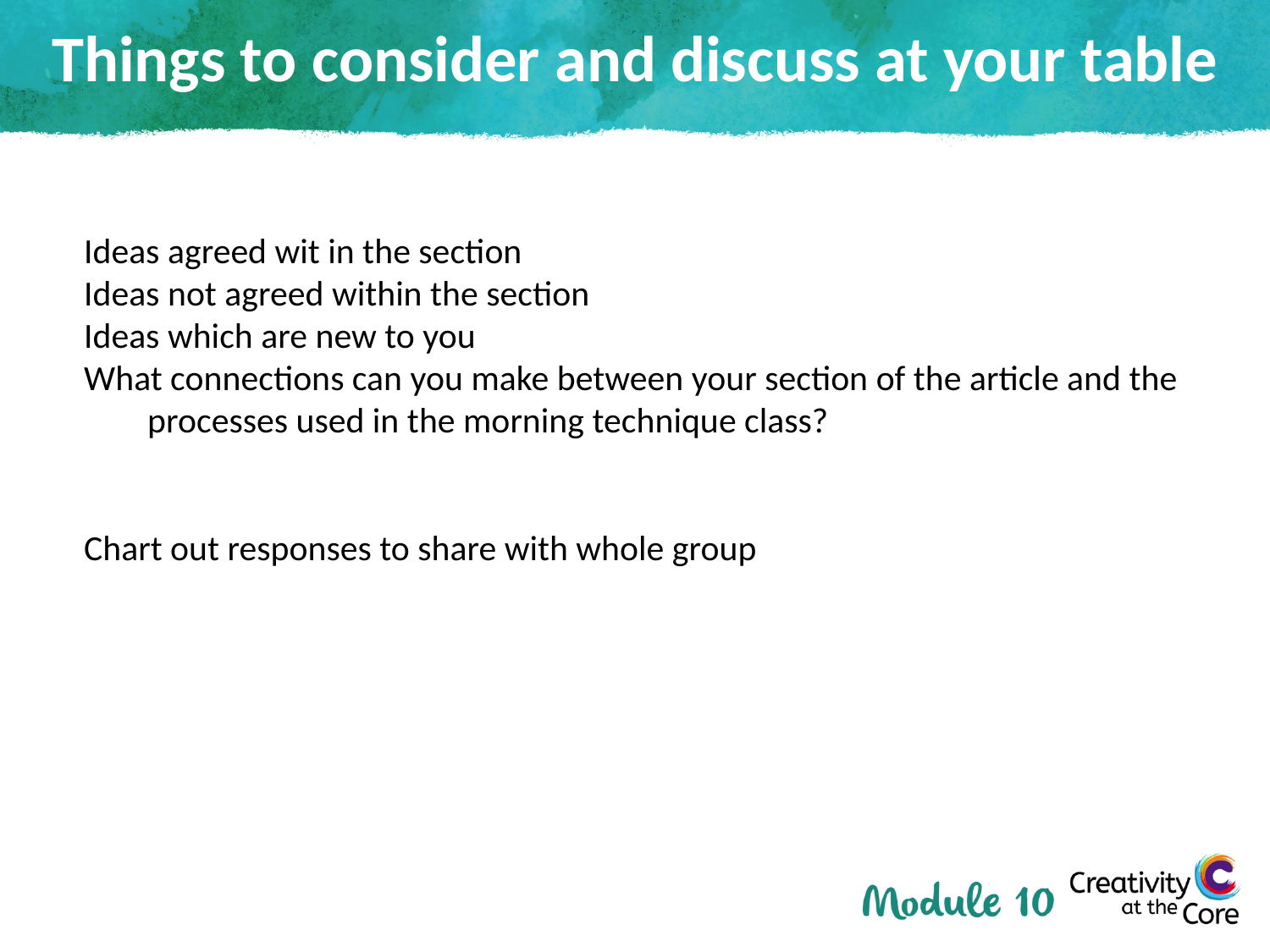

# Things to consider and discuss at your table
Ideas agreed wit in the section
Ideas not agreed within the section
Ideas which are new to you
What connections can you make between your section of the article and the processes used in the morning technique class?

Chart out responses to share with whole group